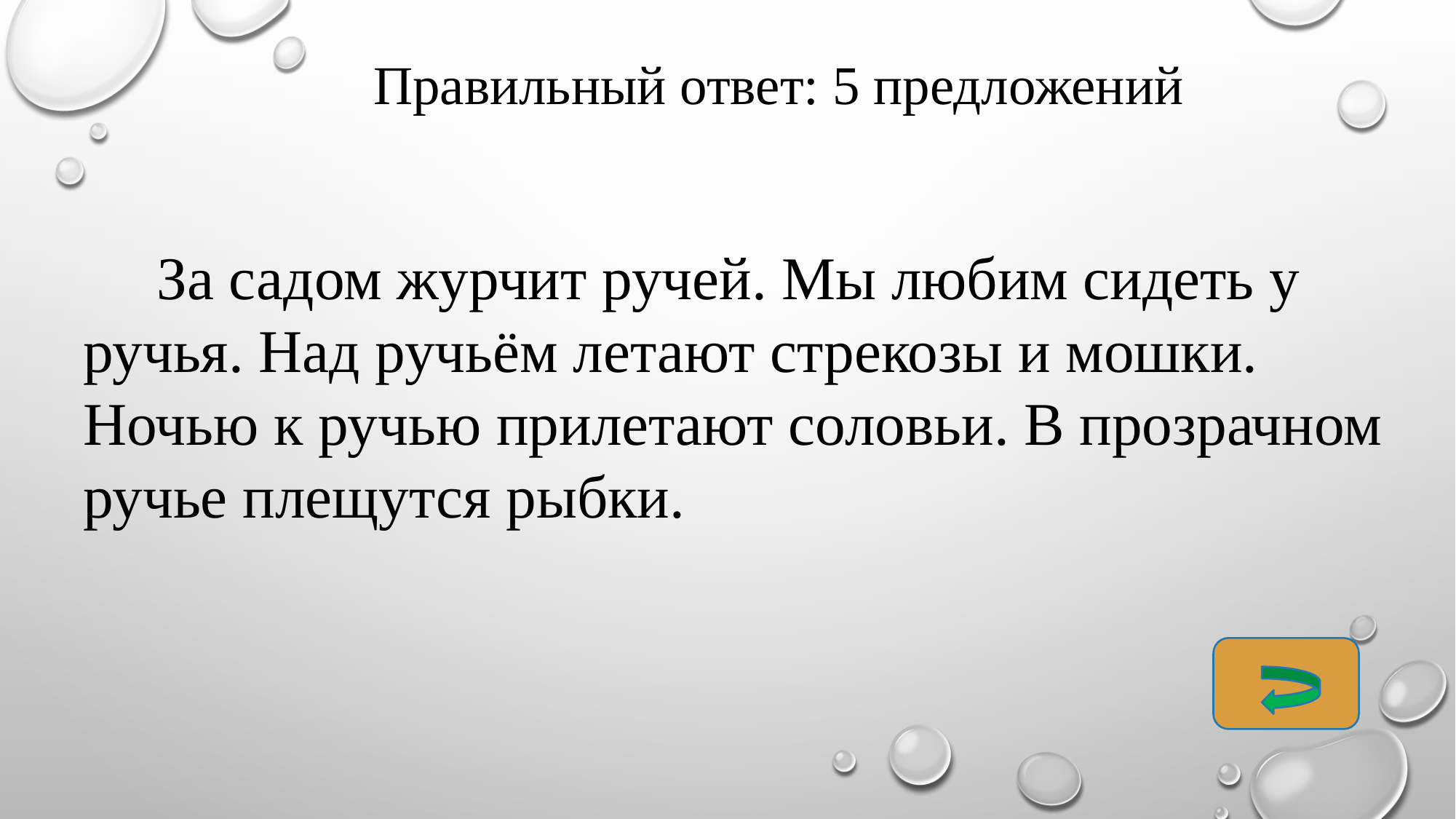

Правильный ответ: 5 предложений
     За садом журчит ручей. Мы любим сидеть у ручья. Над ручьём летают стрекозы и мошки. Ночью к ручью прилетают соловьи. В прозрачном ручье плещутся рыбки.